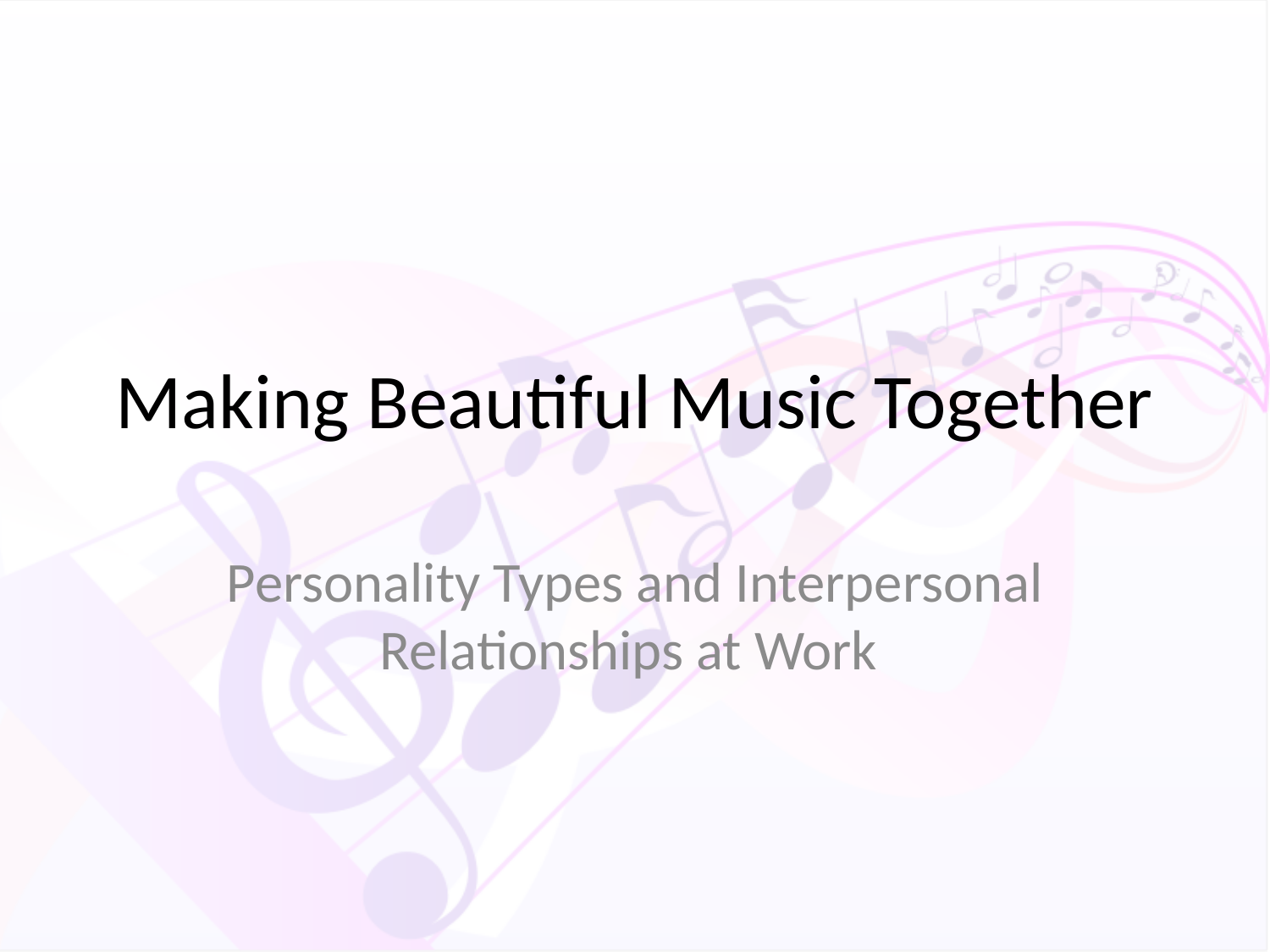

# Making Beautiful Music Together
Personality Types and Interpersonal Relationships at Work